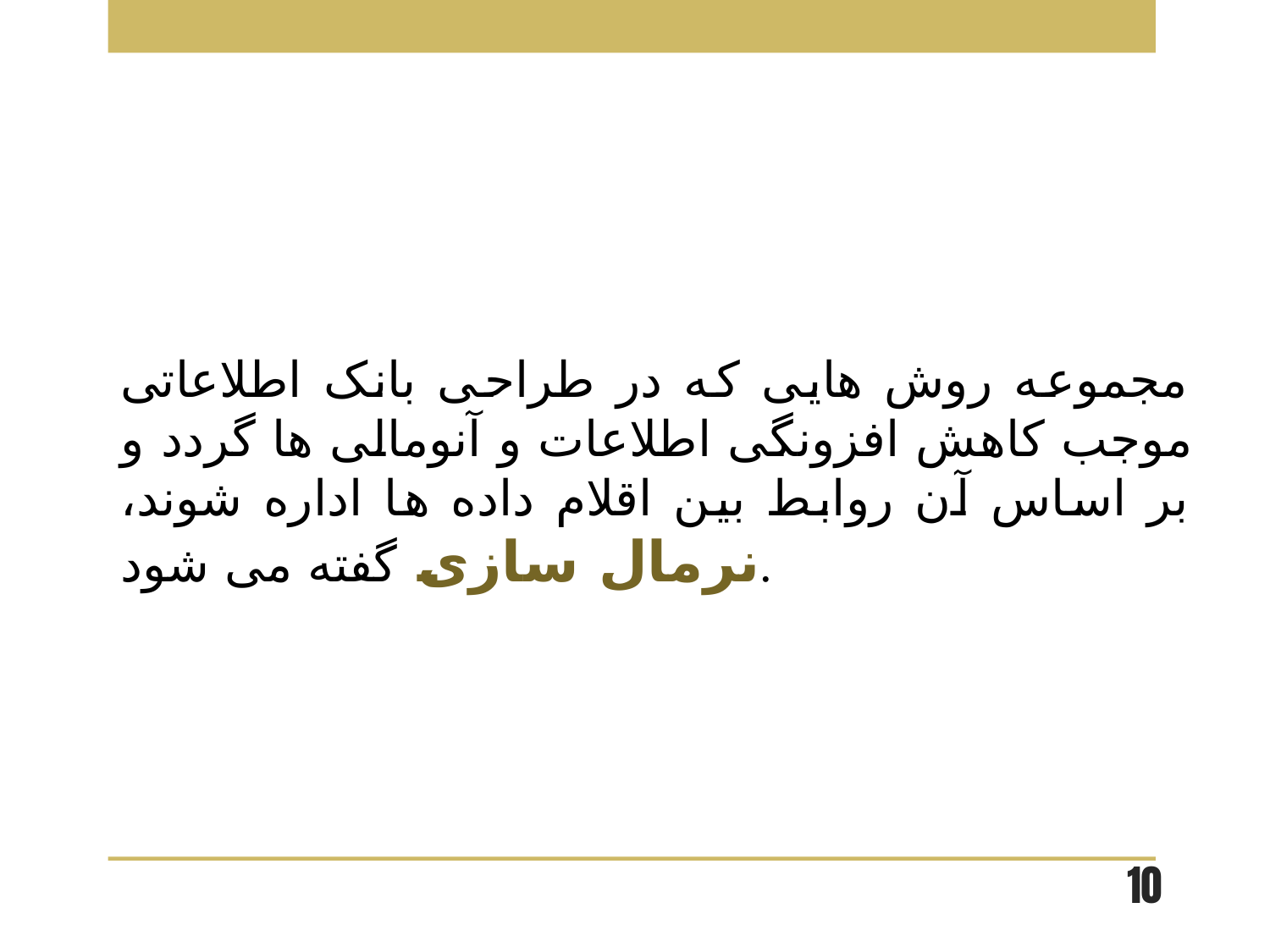

مجموعه روش هایی که در طراحی بانک اطلاعاتی موجب کاهش افزونگی اطلاعات و آنومالی ها گردد و بر اساس آن روابط بین اقلام داده ها اداره شوند، نرمال سازی گفته می شود.
10